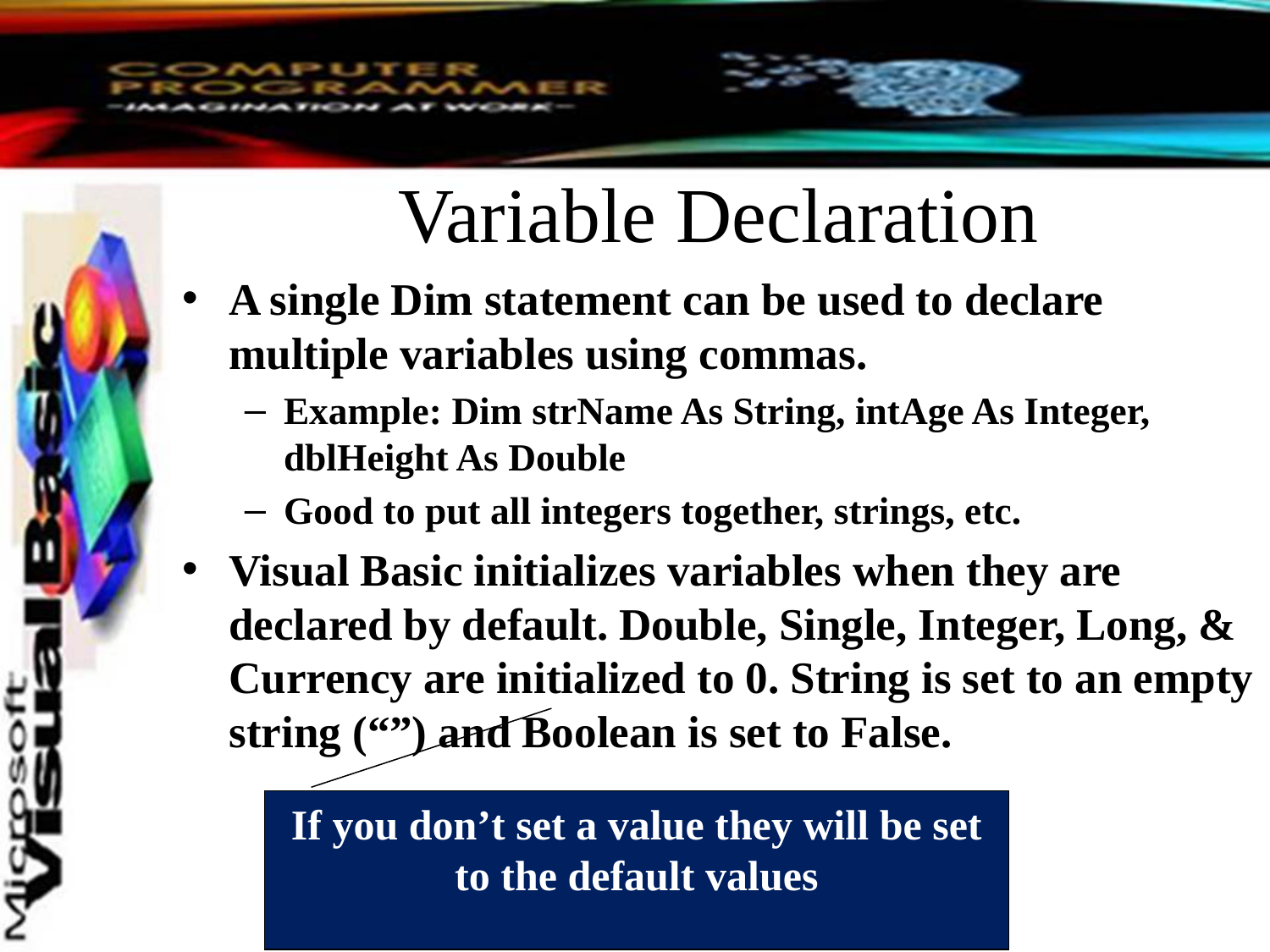

# Variable Declaration
A single Dim statement can be used to declare multiple variables using commas.
Example: Dim strName As String, intAge As Integer, dblHeight As Double
Good to put all integers together, strings, etc.
Visual Basic initializes variables when they are declared by default. Double, Single, Integer, Long, & Currency are initialized to 0. String is set to an empty string (“”) and Boolean is set to False.
If you don’t set a value they will be set to the default values